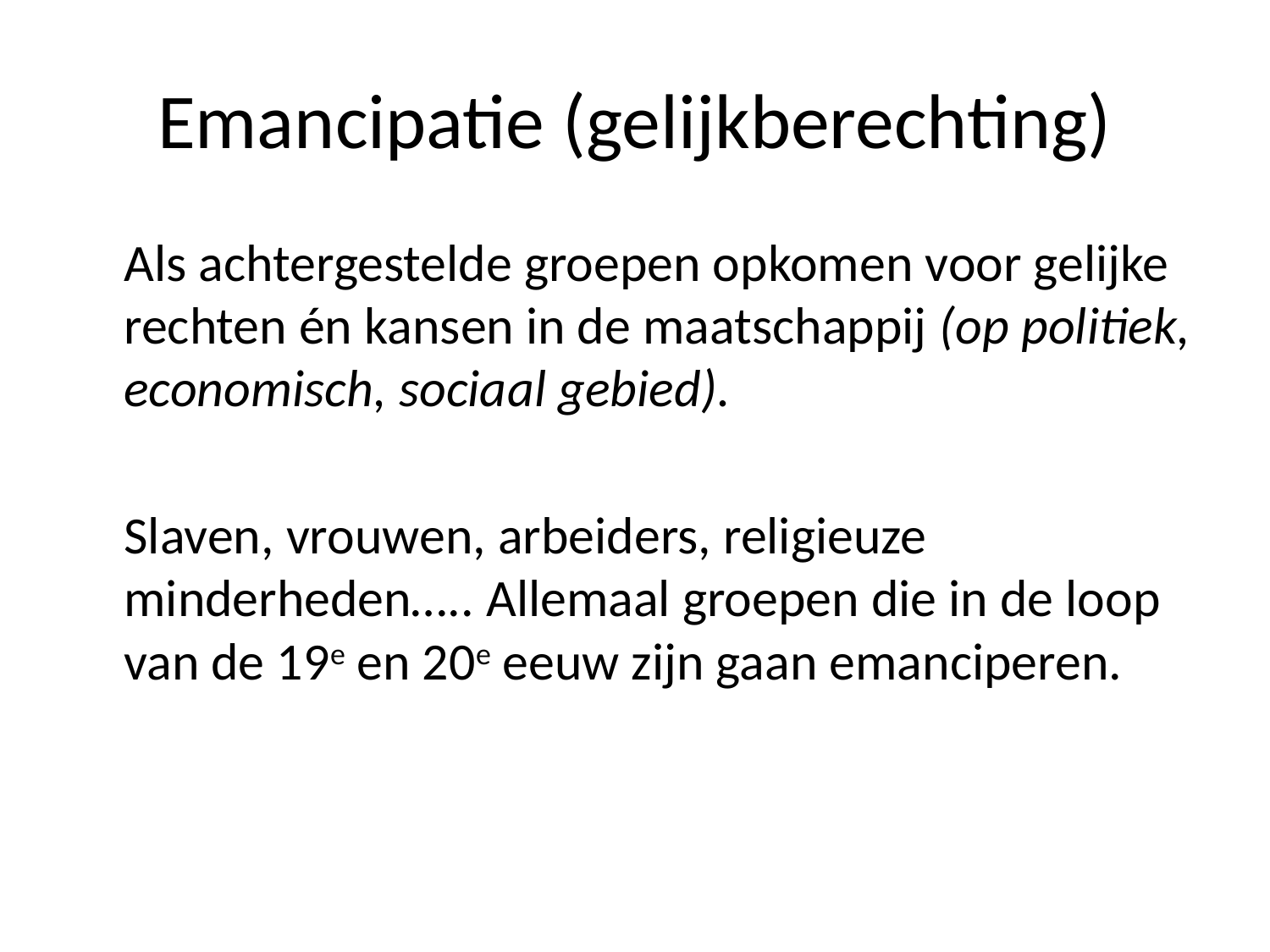

# Emancipatie (gelijkberechting)
	Als achtergestelde groepen opkomen voor gelijke rechten én kansen in de maatschappij (op politiek, economisch, sociaal gebied).

	Slaven, vrouwen, arbeiders, religieuze minderheden….. Allemaal groepen die in de loop van de 19e en 20e eeuw zijn gaan emanciperen.